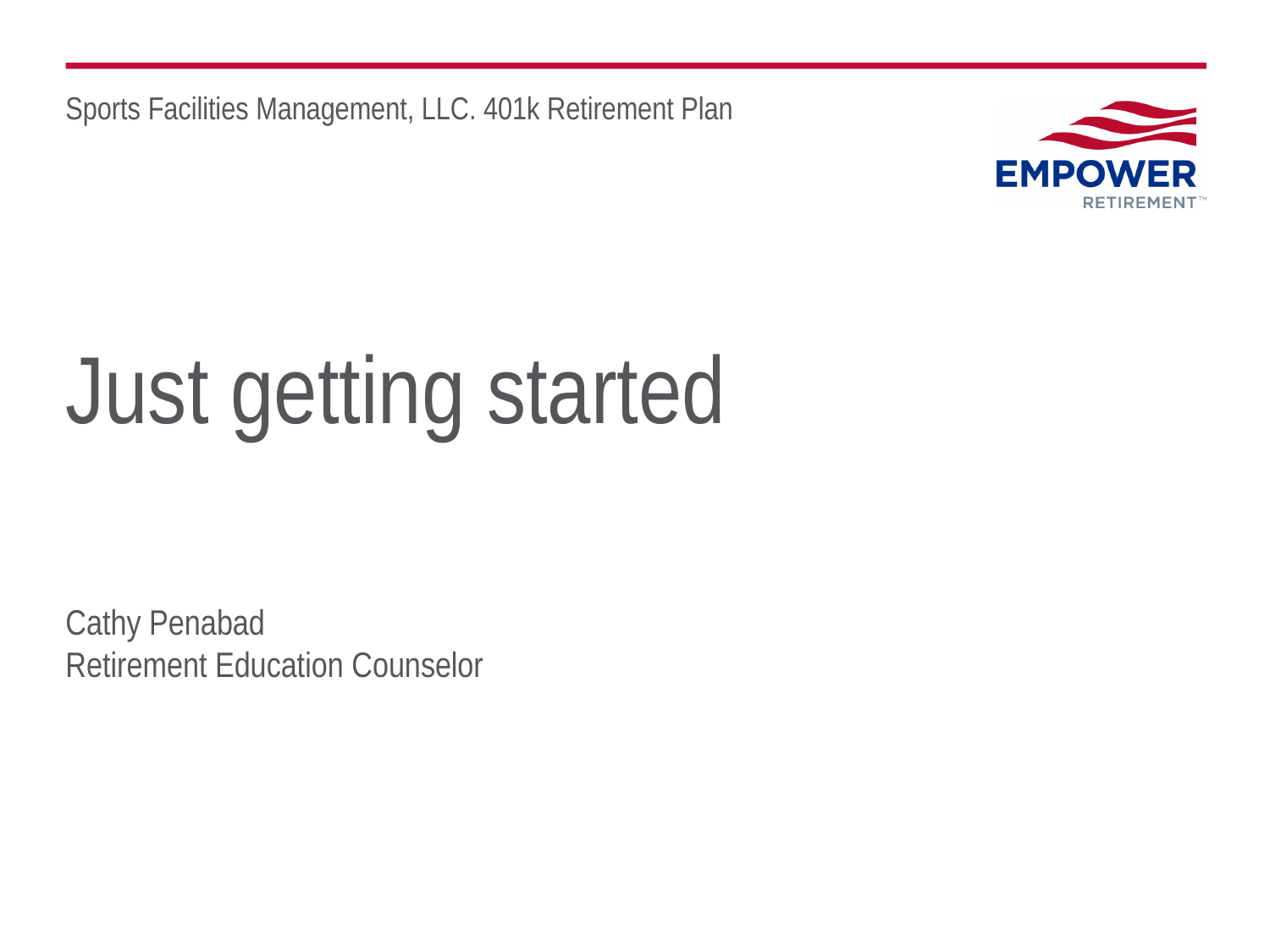

Sports Facilities Management, LLC. 401k Retirement Plan
# Just getting started
Cathy Penabad
Retirement Education Counselor